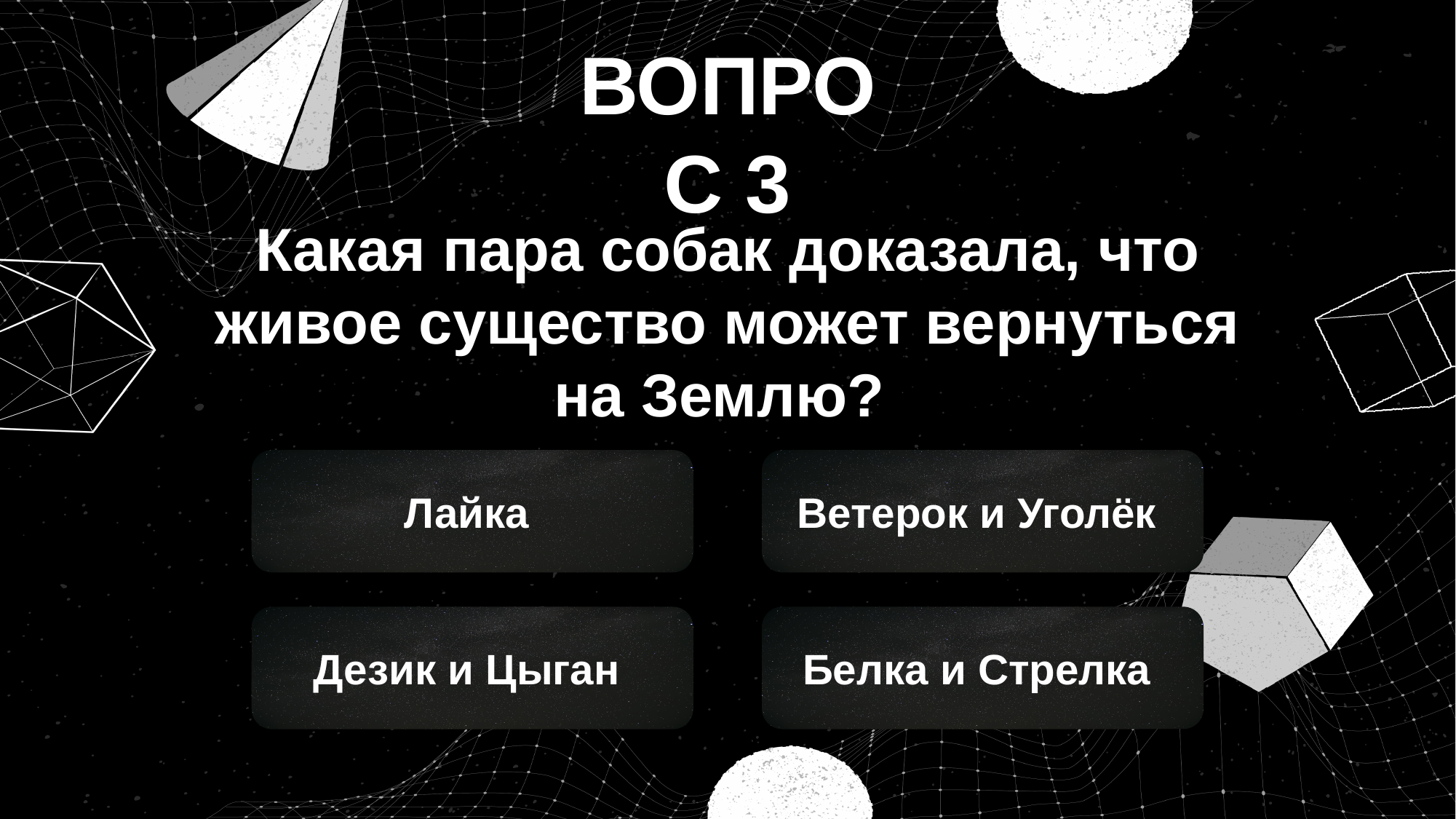

ВОПРОС 3
Какая пара собак доказала, что живое существо может вернуться на Землю?
Лайка
Ветерок и Уголёк
Белка и Стрелка
Дезик и Цыган